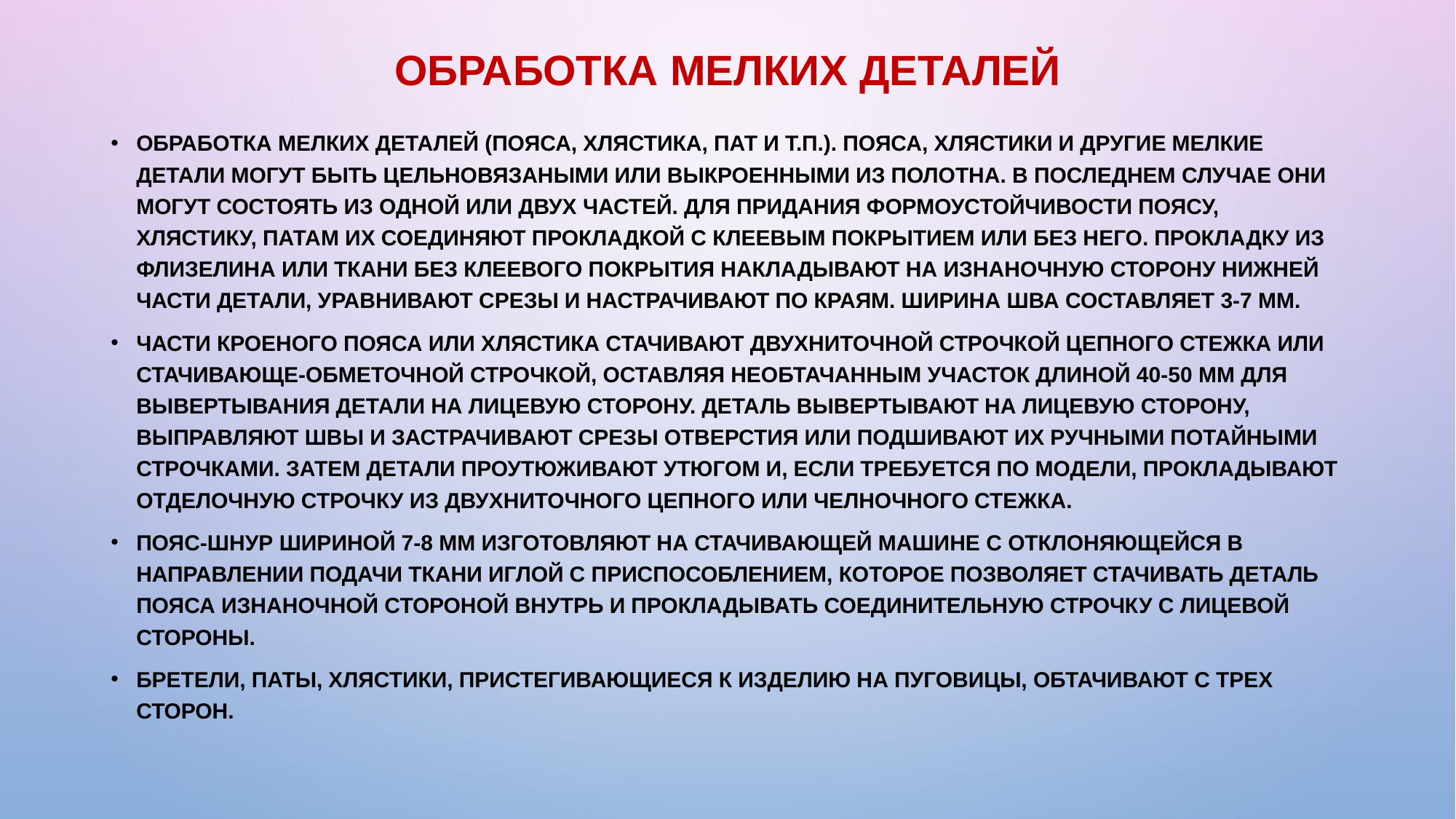

# Обработка мелких деталей
Обработка мелких деталей (пояса, хлястика, пат и т.п.). Пояса, хлястики и другие мелкие детали могут быть цельновязаными или выкроенными из полотна. В последнем случае они могут состоять из одной или двух частей. Для придания формоустойчивости поясу, хлястику, патам их соединяют прокладкой с клеевым покрытием или без него. Прокладку из флизелина или ткани без клеевого покрытия накладывают на изнаночную сторону нижней части детали, уравнивают срезы и настрачивают по краям. Ширина шва составляет 3-7 мм.
Части кроеного пояса или хлястика стачивают двухниточной строчкой цепного стежка или стачивающе-обметочной строчкой, оставляя необтачанным участок длиной 40-50 мм для вывертывания детали на лицевую сторону. Деталь вывертывают на лицевую сторону, выправляют швы и застрачивают срезы отверстия или подшивают их ручными потайными строчками. Затем детали проутюживают утюгом и, если требуется по модели, прокладывают отделочную строчку из двухниточного цепного или челночного стежка.
Пояс-шнур шириной 7-8 мм изготовляют на стачивающей машине с отклоняющейся в направлении подачи ткани иглой с приспособлением, которое позволяет стачивать деталь пояса изнаночной стороной внутрь и прокладывать соединительную строчку с лицевой стороны.
Бретели, паты, хлястики, пристегивающиеся к изделию на пуговицы, обтачивают с трех сторон.